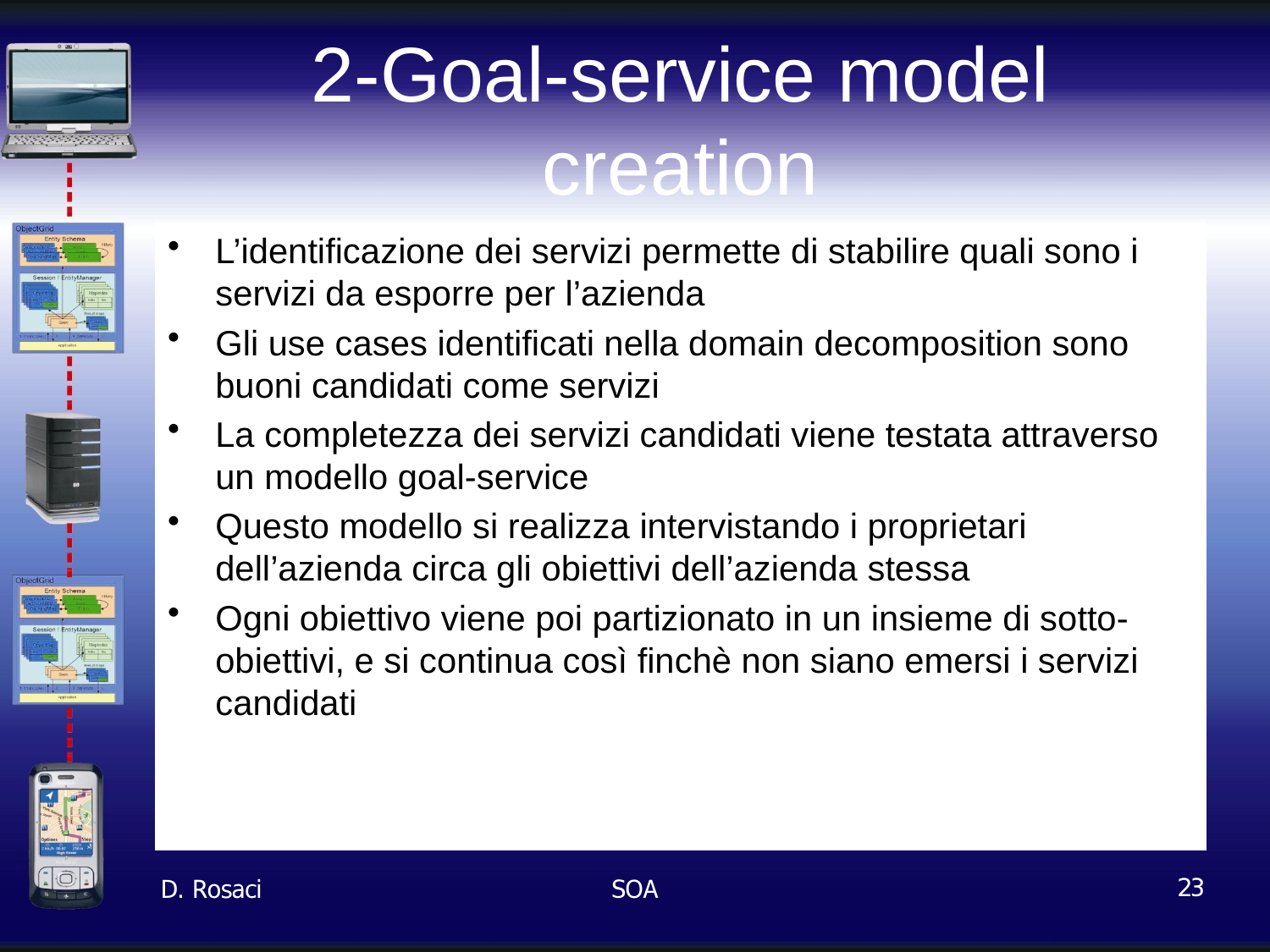

# 2-Goal-service model creation
L’identificazione dei servizi permette di stabilire quali sono i servizi da esporre per l’azienda
Gli use cases identificati nella domain decomposition sono buoni candidati come servizi
La completezza dei servizi candidati viene testata attraverso un modello goal-service
Questo modello si realizza intervistando i proprietari dell’azienda circa gli obiettivi dell’azienda stessa
Ogni obiettivo viene poi partizionato in un insieme di sotto-obiettivi, e si continua così finchè non siano emersi i servizi candidati
D. Rosaci
SOA